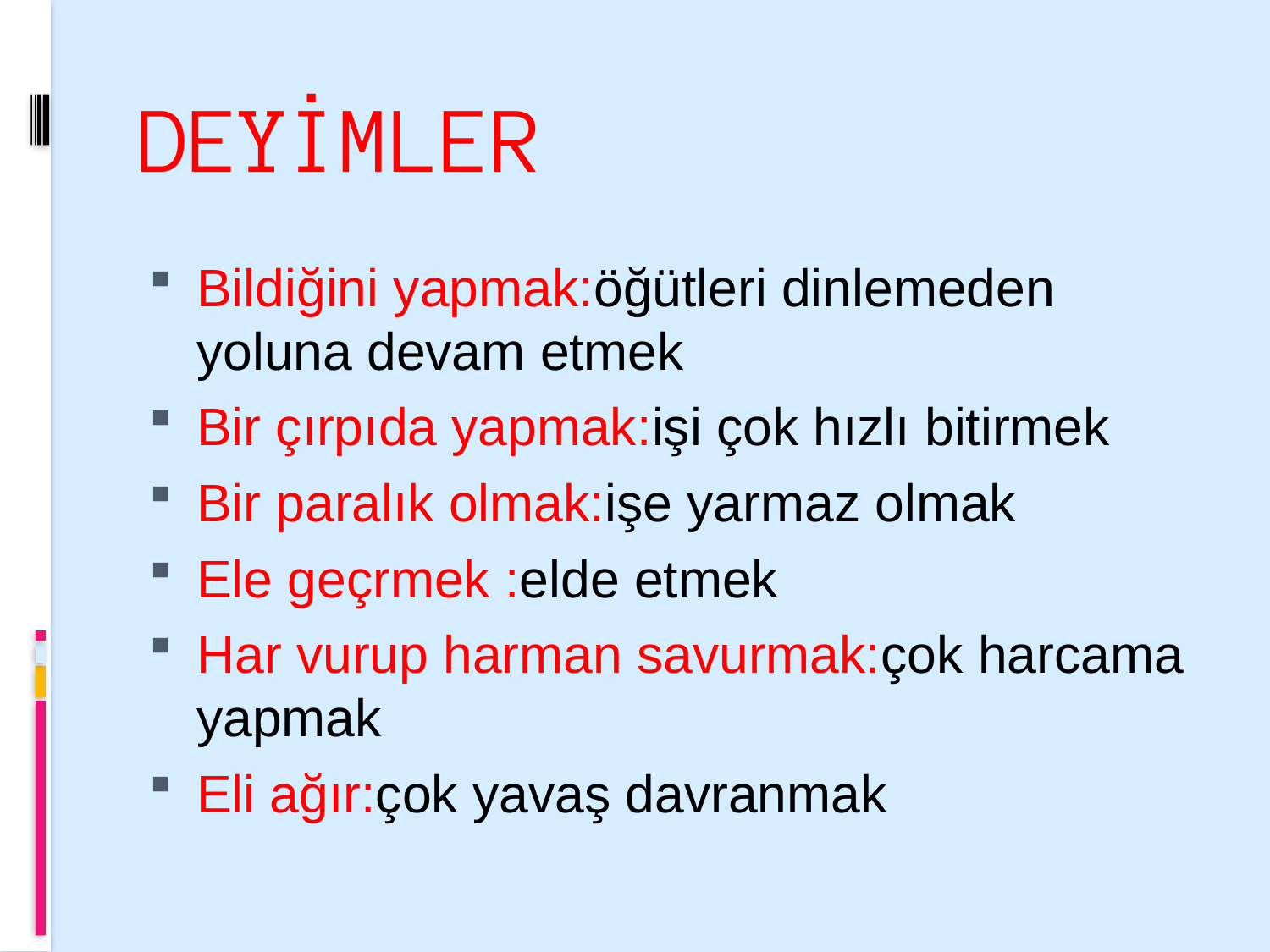

# DEYİMLER
Bildiğini yapmak:öğütleri dinlemeden yoluna devam etmek
Bir çırpıda yapmak:işi çok hızlı bitirmek
Bir paralık olmak:işe yarmaz olmak
Ele geçrmek :elde etmek
Har vurup harman savurmak:çok harcama yapmak
Eli ağır:çok yavaş davranmak